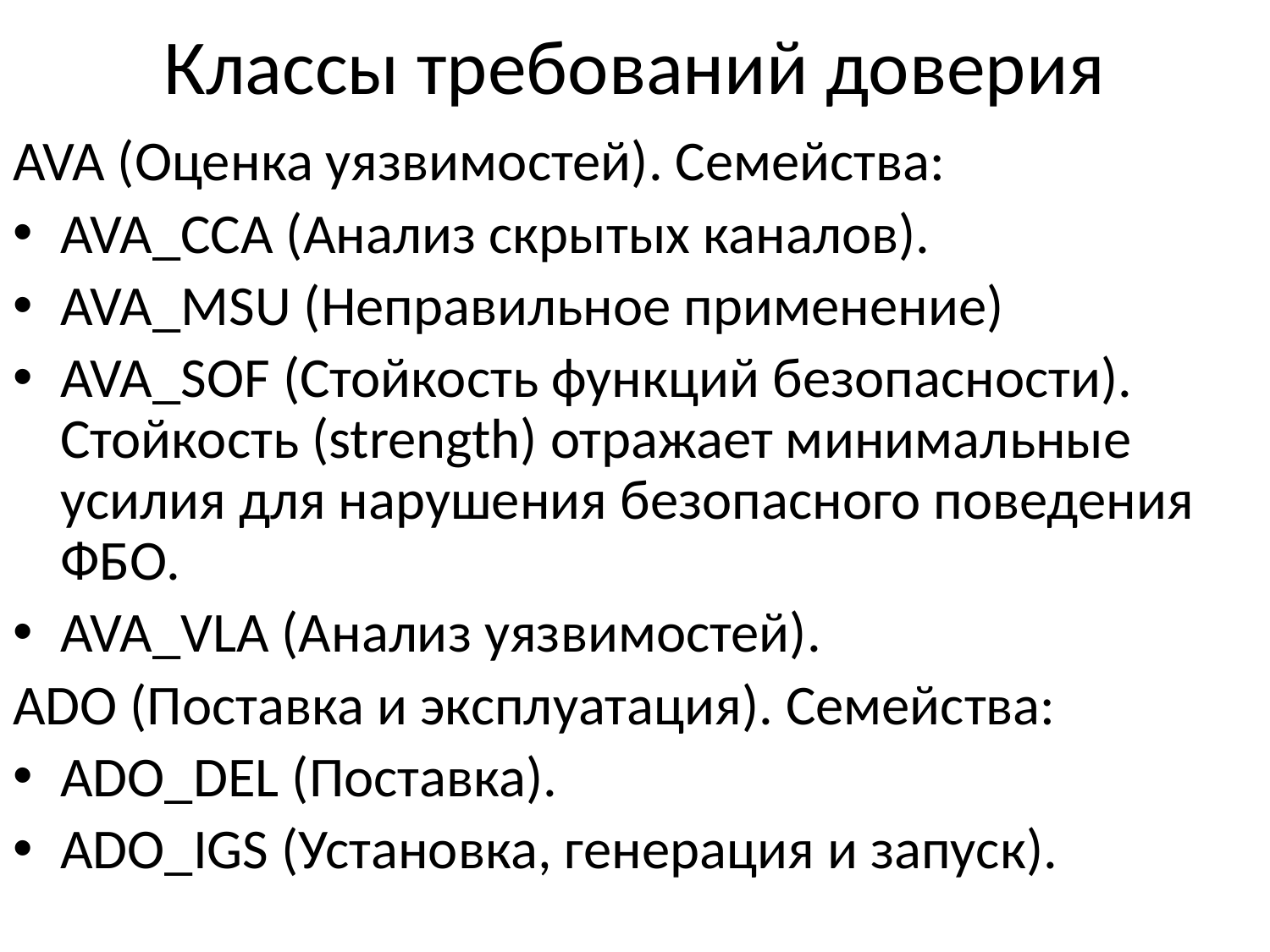

# Классы требований доверия
AVA (Оценка уязвимостей). Семейства:
AVA_CCA (Анализ скрытых каналов).
AVA_MSU (Неправильное применение)
AVA_SOF (Стойкость функций безопасности). Стойкость (strength) отражает минимальные усилия для нарушения безопасного поведения ФБО.
AVA_VLA (Анализ уязвимостей).
ADO (Поставка и эксплуатация). Семейства:
ADO_DEL (Поставка).
ADO_IGS (Установка, генерация и запуск).